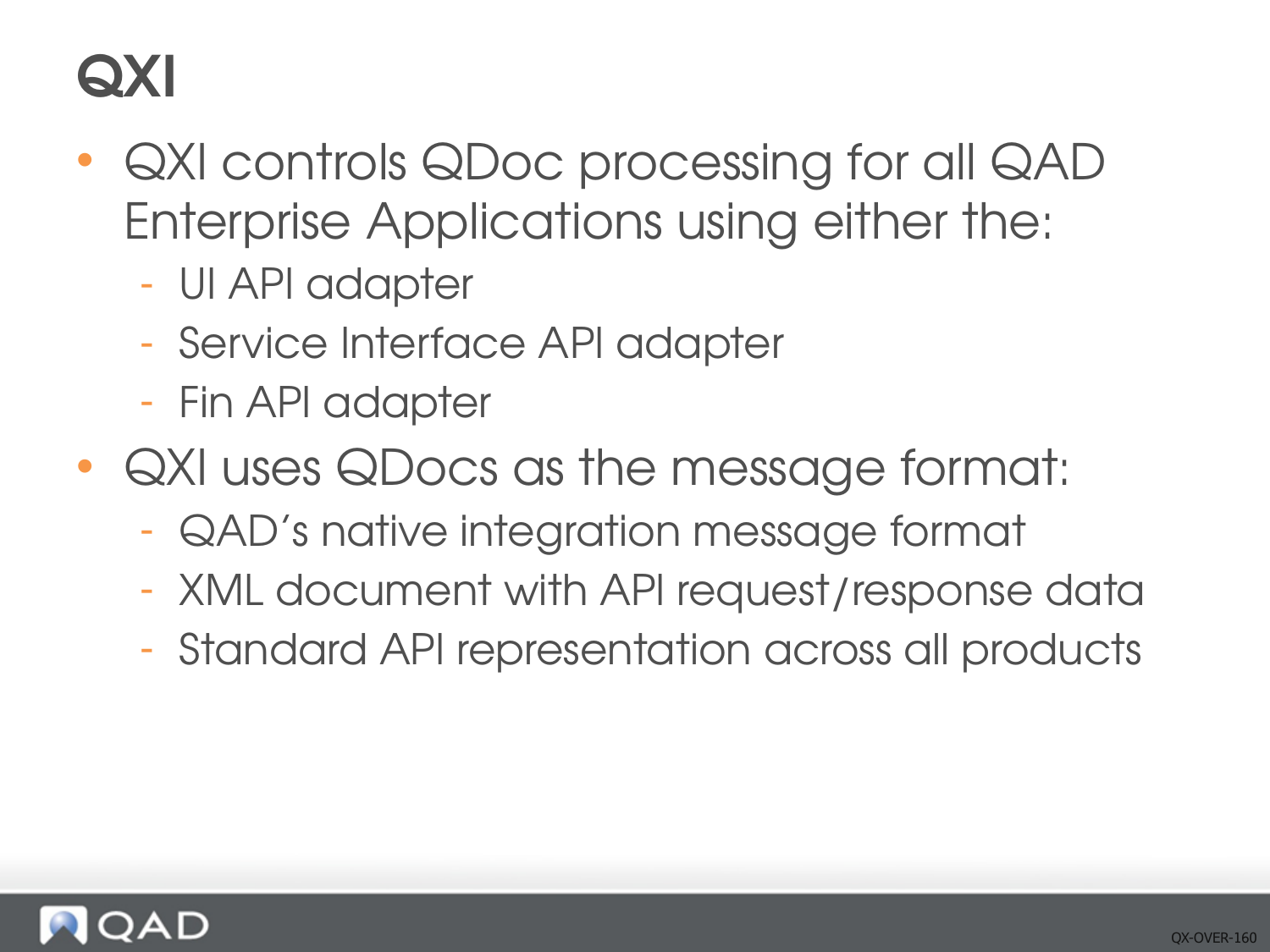

# QXI
QXI controls QDoc processing for all QAD Enterprise Applications using either the:
UI API adapter
Service Interface API adapter
Fin API adapter
QXI uses QDocs as the message format:
QAD’s native integration message format
XML document with API request/response data
Standard API representation across all products
QX-OVER-160